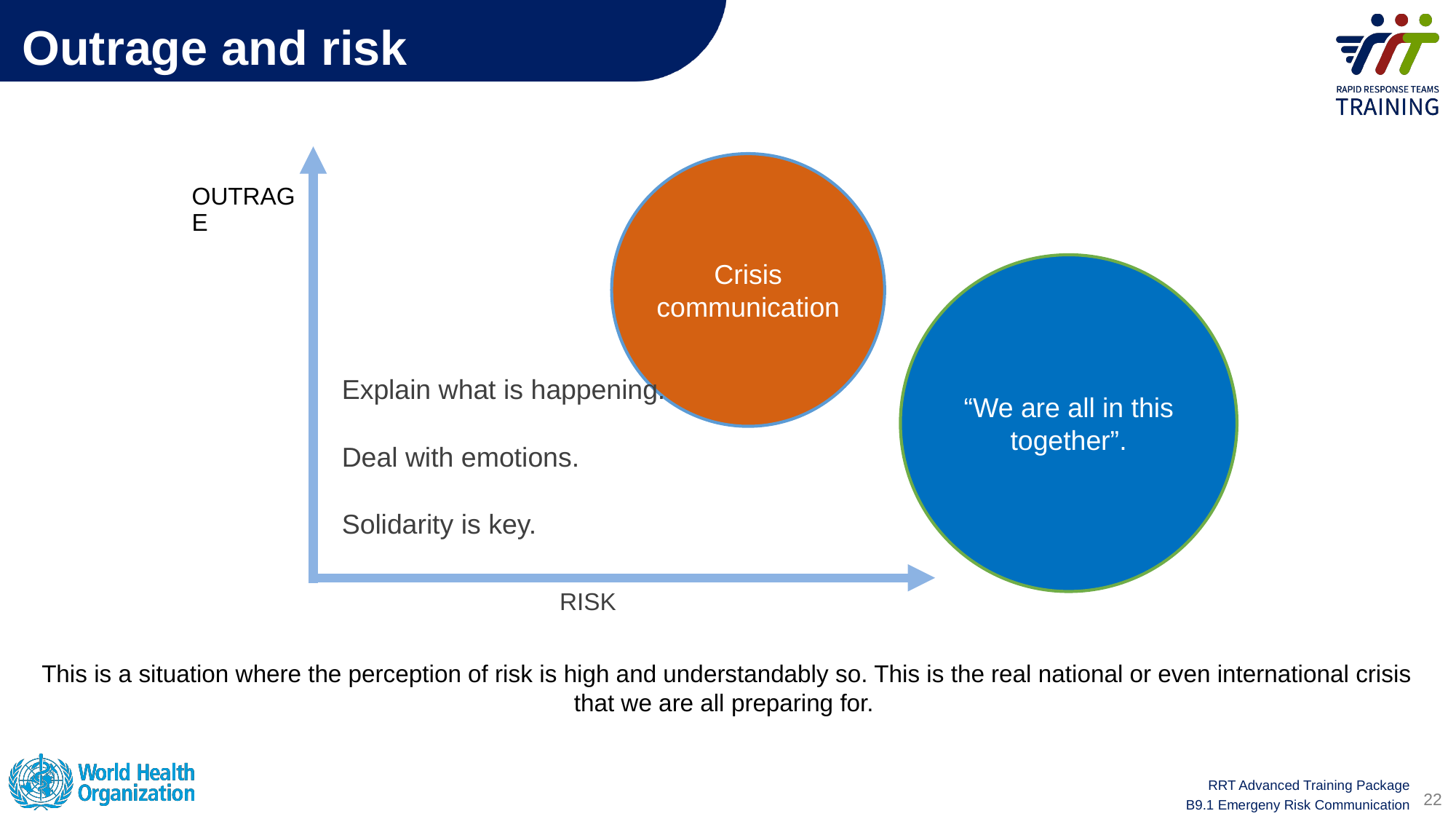

Outrage and risk

Crisis communication
OUTRAGE

“We are all in this together”.
Explain what is happening.

Deal with emotions.

Solidarity is key.

RISK
This is a situation where the perception of risk is high and understandably so. This is the real national or even international crisis that we are all preparing for.